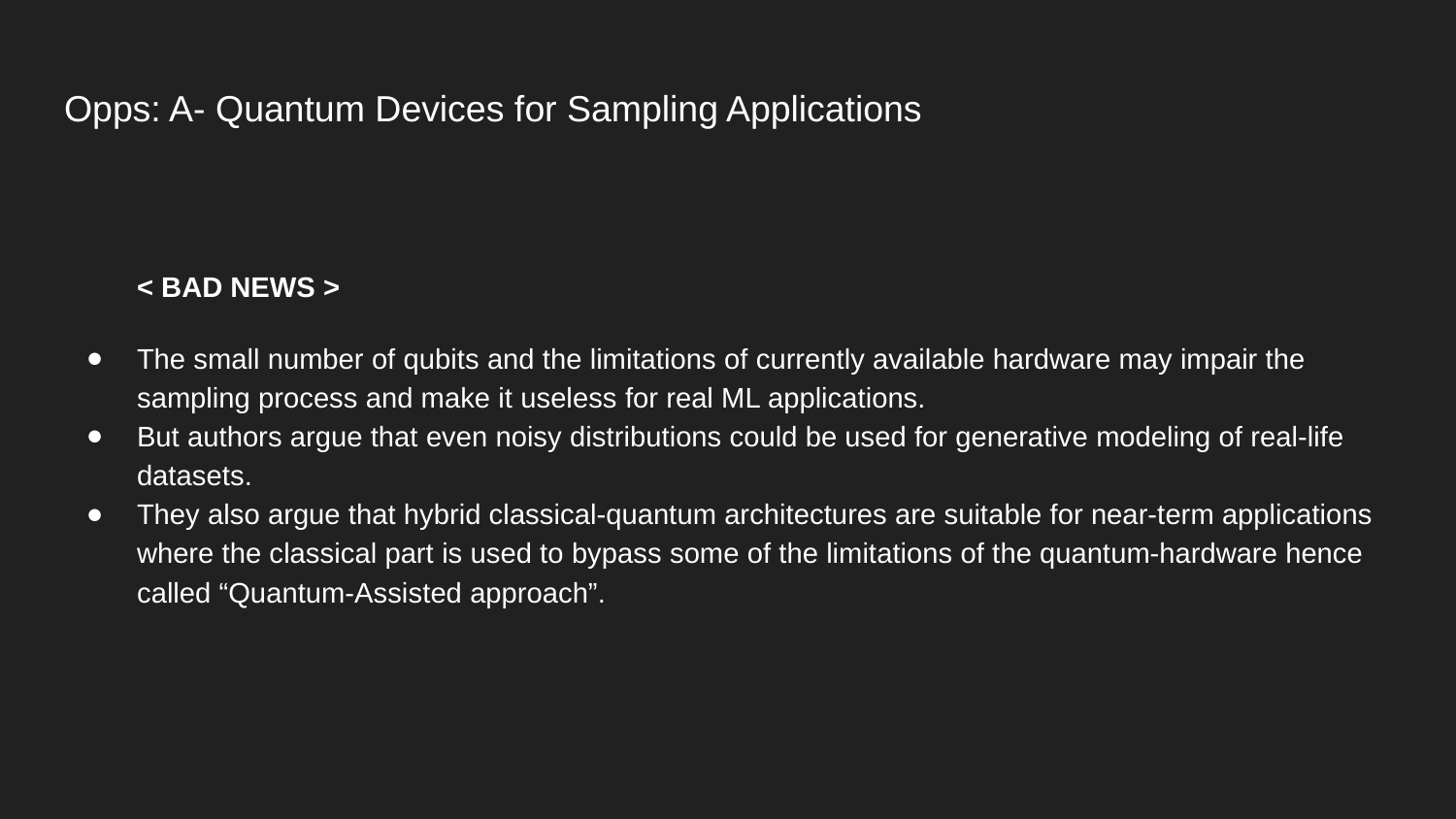

# Opps: A- Quantum Devices for Sampling Applications

< BAD NEWS >
The small number of qubits and the limitations of currently available hardware may impair the sampling process and make it useless for real ML applications.
But authors argue that even noisy distributions could be used for generative modeling of real-life    datasets.
They also argue that hybrid classical-quantum architectures are suitable for near-term applications where the classical part is used to bypass some of the limitations of the quantum-hardware hence called “Quantum-Assisted approach”.